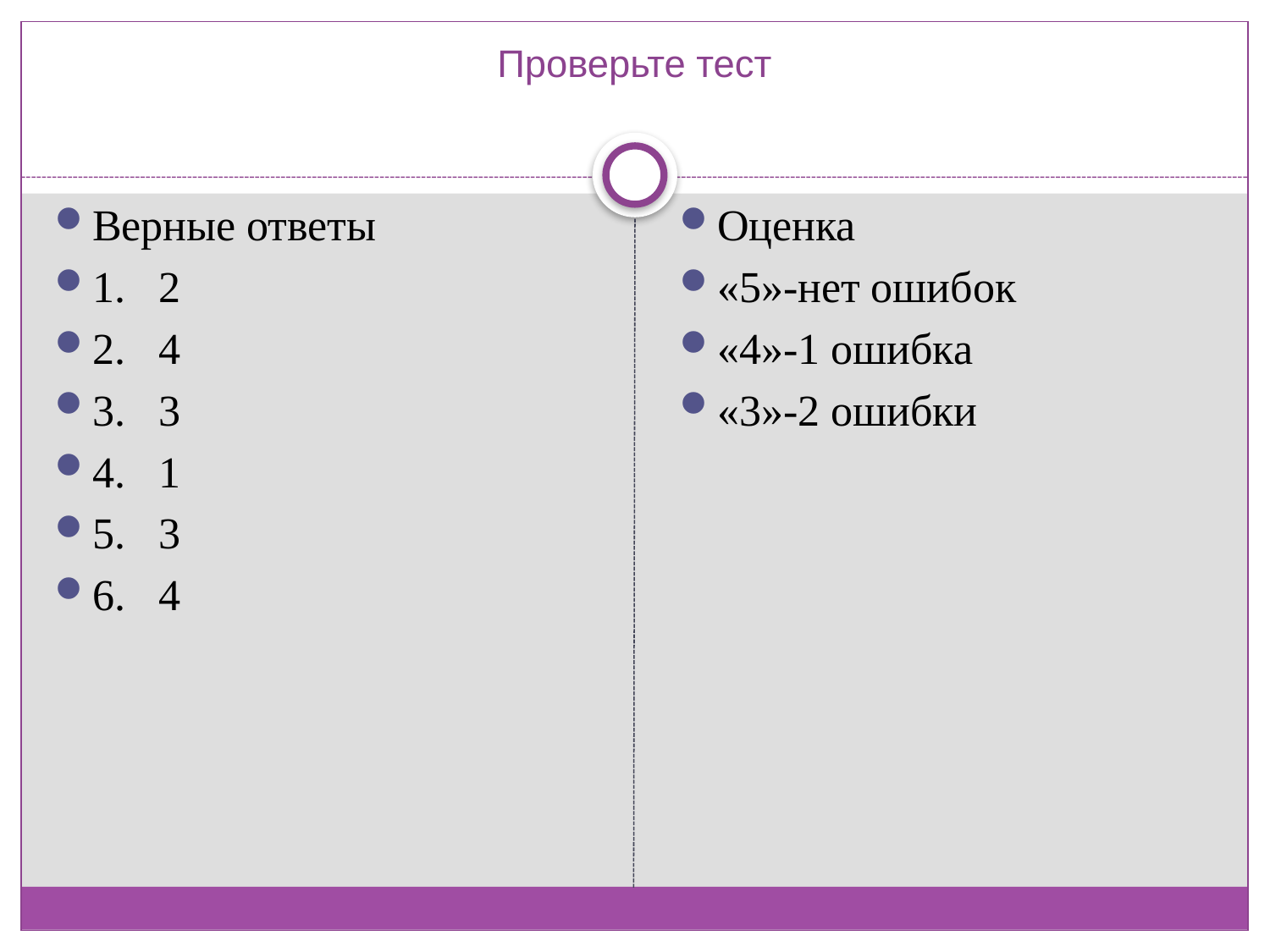

# Проверьте тест
Верные ответы
1.   2
2.   4
3.   3
4.   1
5.   3
6.   4
Оценка
«5»-нет ошибок
«4»-1 ошибка
«3»-2 ошибки